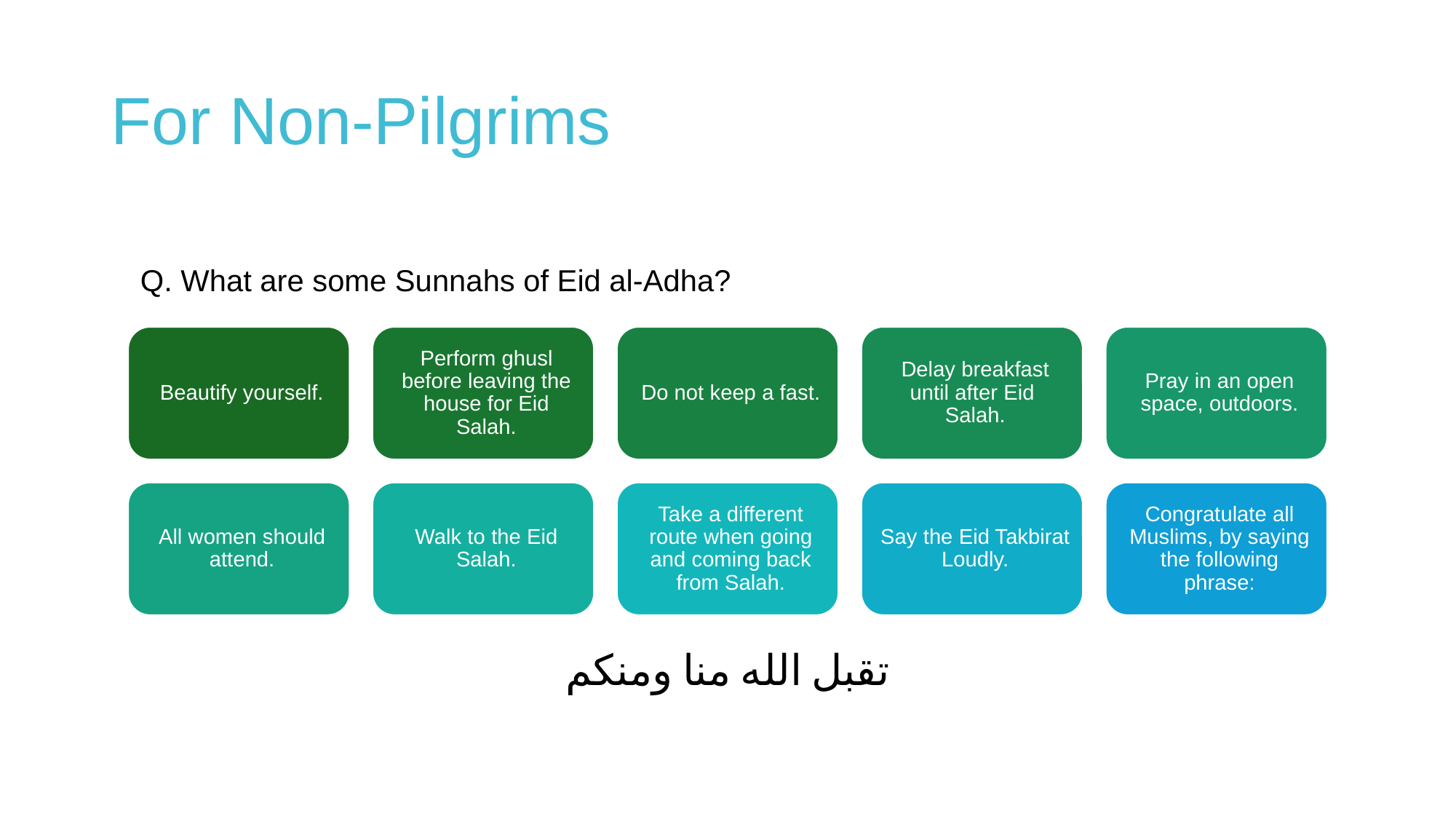

# For Non-Pilgrims
Q. What are some Sunnahs of Eid al-Adha?

تقبل الله منا ومنكم
Beautify yourself.
Perform ghusl before leaving the house for Eid Salah.
Do not keep a fast.
Delay breakfast until after Eid  Salah.
Pray in an open space, outdoors.
All women should attend.
Walk to the Eid Salah.
Take a different route when going and coming back from Salah.
Say the Eid Takbirat Loudly.
Congratulate all Muslims, by saying the following phrase: